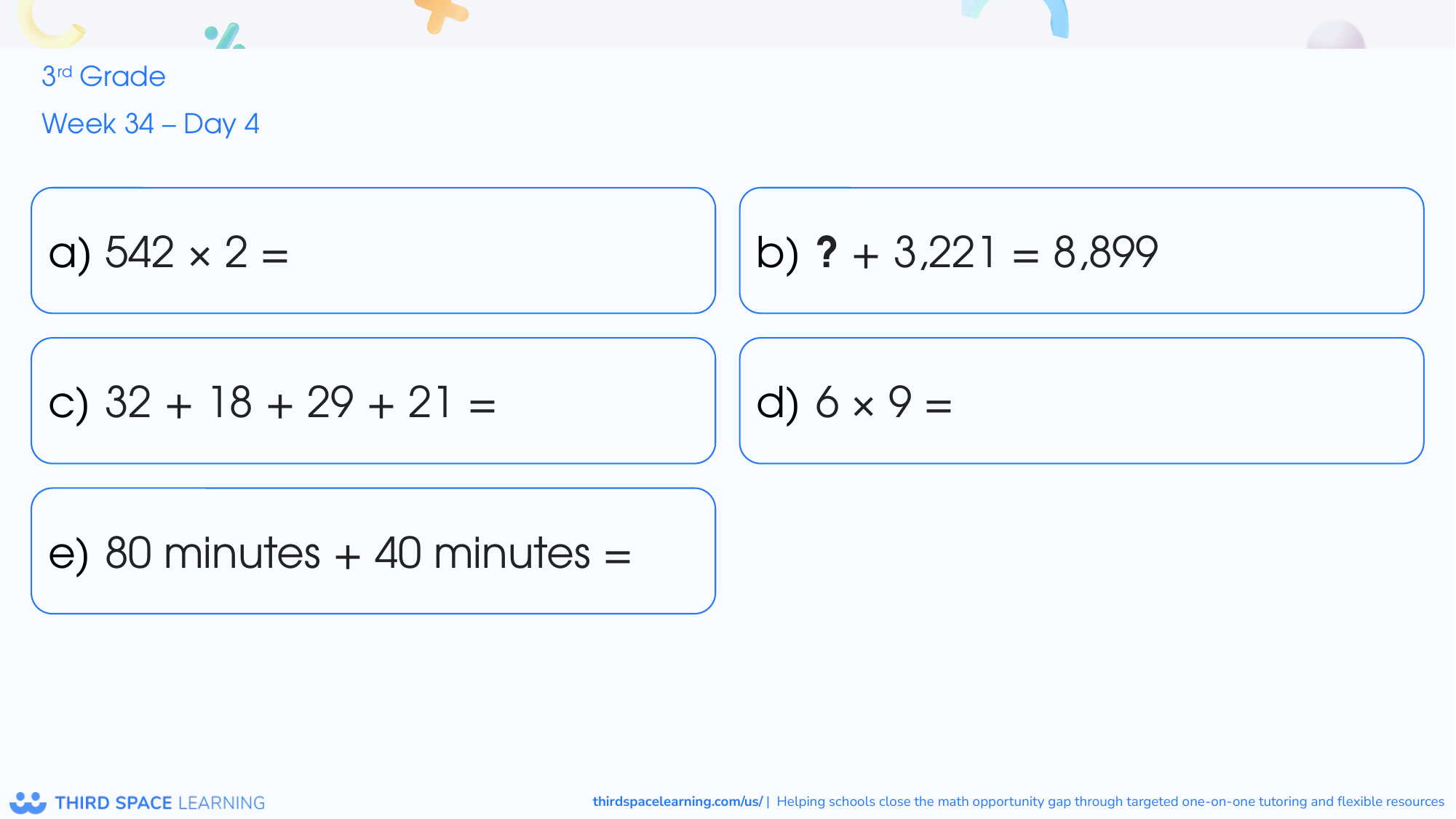

3rd Grade
Week 34 – Day 4
542 × 2 =
? + 3,221 = 8,899
32 + 18 + 29 + 21 =
6 × 9 =
80 minutes + 40 minutes =